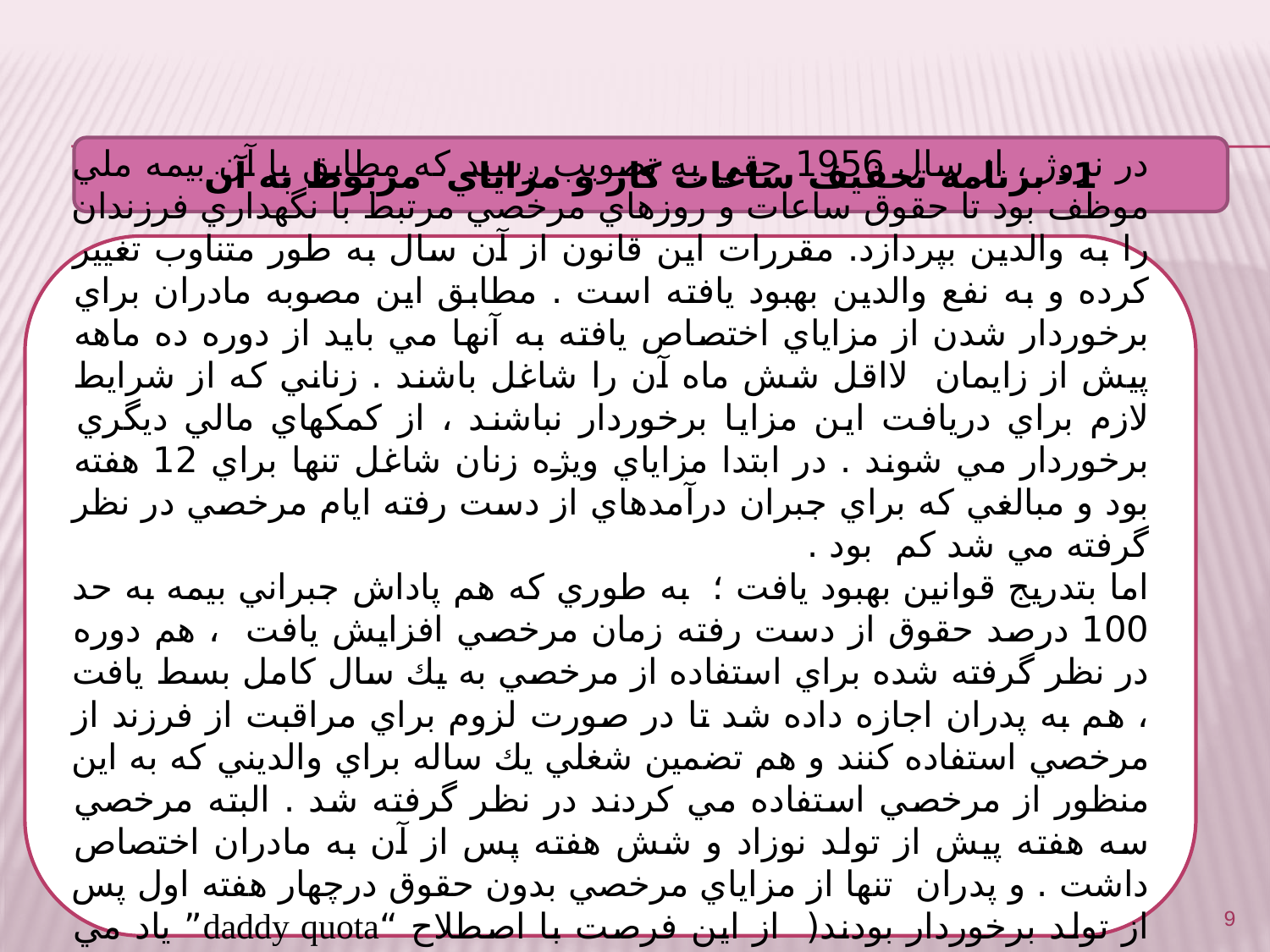

1- برنامه تخفيف ساعات كار و مزاياي  مربوط به آن
در نروژ ، از سال 1956 حقي به تصويب رسيد كه مطابق با آن بيمه ملي موظف بود تا حقوق ساعات و روزهاي مرخصي مرتبط با نگهداري فرزندان را به والدين بپردازد. مقررات اين قانون از آن سال به طور متناوب تغيير كرده و به نفع والدين بهبود يافته است . مطابق اين مصوبه مادران براي برخوردار شدن از مزاياي اختصاص يافته به آنها مي بايد از دوره ده ماهه پيش از زايمان  لااقل شش ماه آن را شاغل باشند . زناني كه از شرايط لازم براي دريافت اين مزايا برخوردار نباشند ، از كمكهاي مالي ديگري برخوردار مي شوند . در ابتدا مزاياي ويژه زنان شاغل تنها براي 12 هفته بود و مبالغي كه براي جبران درآمدهاي از دست رفته ايام مرخصي در نظر گرفته مي شد كم  بود .
اما بتدريج قوانين بهبود يافت ؛  به طوري كه هم پاداش جبراني بيمه به حد 100 درصد حقوق از دست رفته زمان مرخصي افزايش يافت  ، هم دوره در نظر گرفته شده براي استفاده از مرخصي به يك سال كامل بسط يافت ، هم به پدران اجازه داده شد تا در صورت لزوم براي مراقبت از فرزند از مرخصي استفاده كنند و هم تضمين شغلي يك ساله براي والديني كه به اين منظور از مرخصي استفاده مي كردند در نظر گرفته شد . البته مرخصي سه هفته پيش از تولد نوزاد و شش هفته پس از آن به مادران اختصاص داشت . و پدران  تنها از مزاياي مرخصي بدون حقوق درچهار هفته اول پس از تولد برخوردار بودند(  از اين فرصت با اصطلاح “daddy quota” ياد مي شود ) .

9